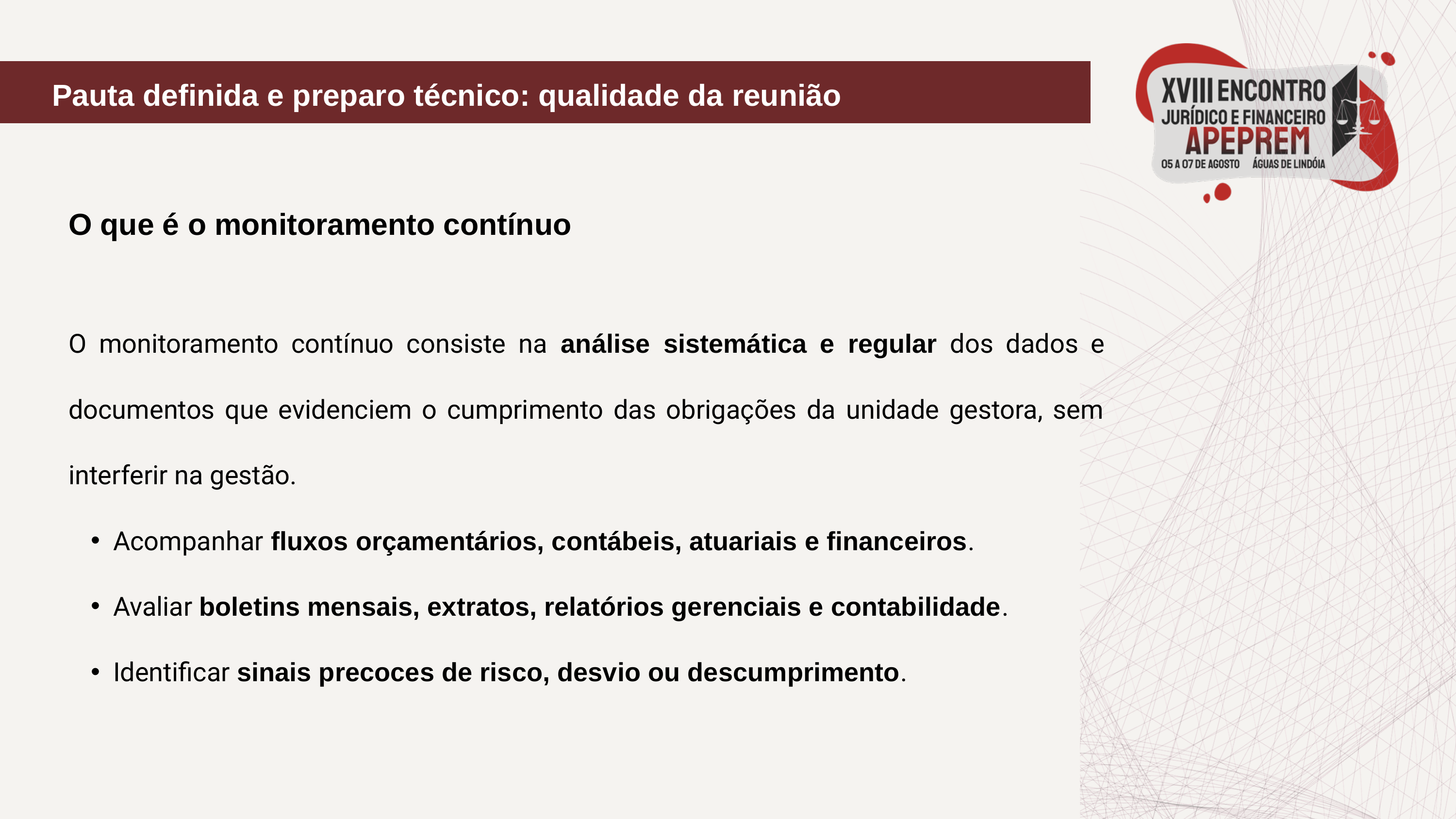

Pauta definida e preparo técnico: qualidade da reunião
O que é o monitoramento contínuo
O monitoramento contínuo consiste na análise sistemática e regular dos dados e documentos que evidenciem o cumprimento das obrigações da unidade gestora, sem interferir na gestão.
Acompanhar fluxos orçamentários, contábeis, atuariais e financeiros.
Avaliar boletins mensais, extratos, relatórios gerenciais e contabilidade.
Identificar sinais precoces de risco, desvio ou descumprimento.